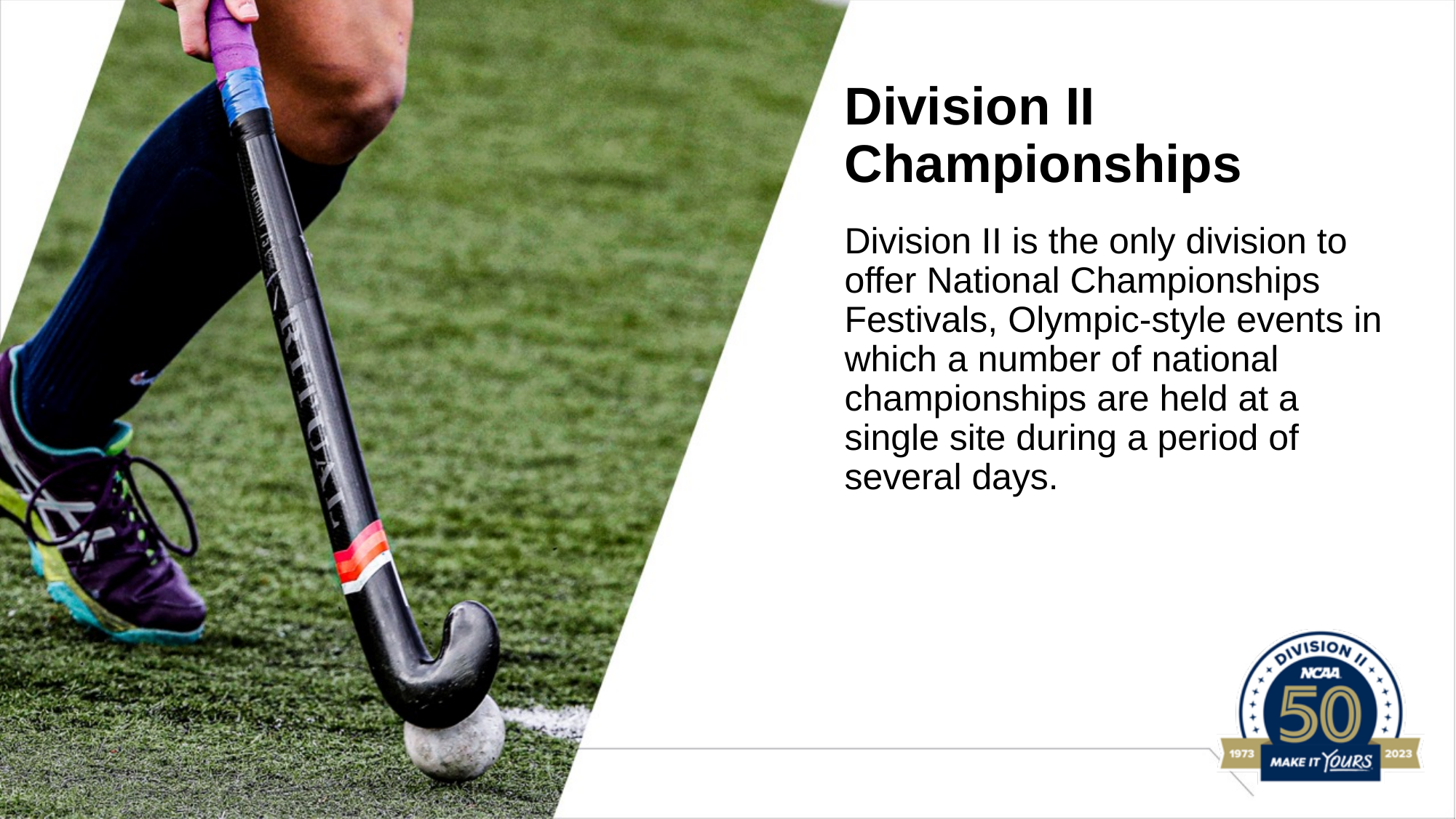

Division II Championships
Division II is the only division to offer National Championships Festivals, Olympic-style events in which a number of national championships are held at a single site during a period of several days.